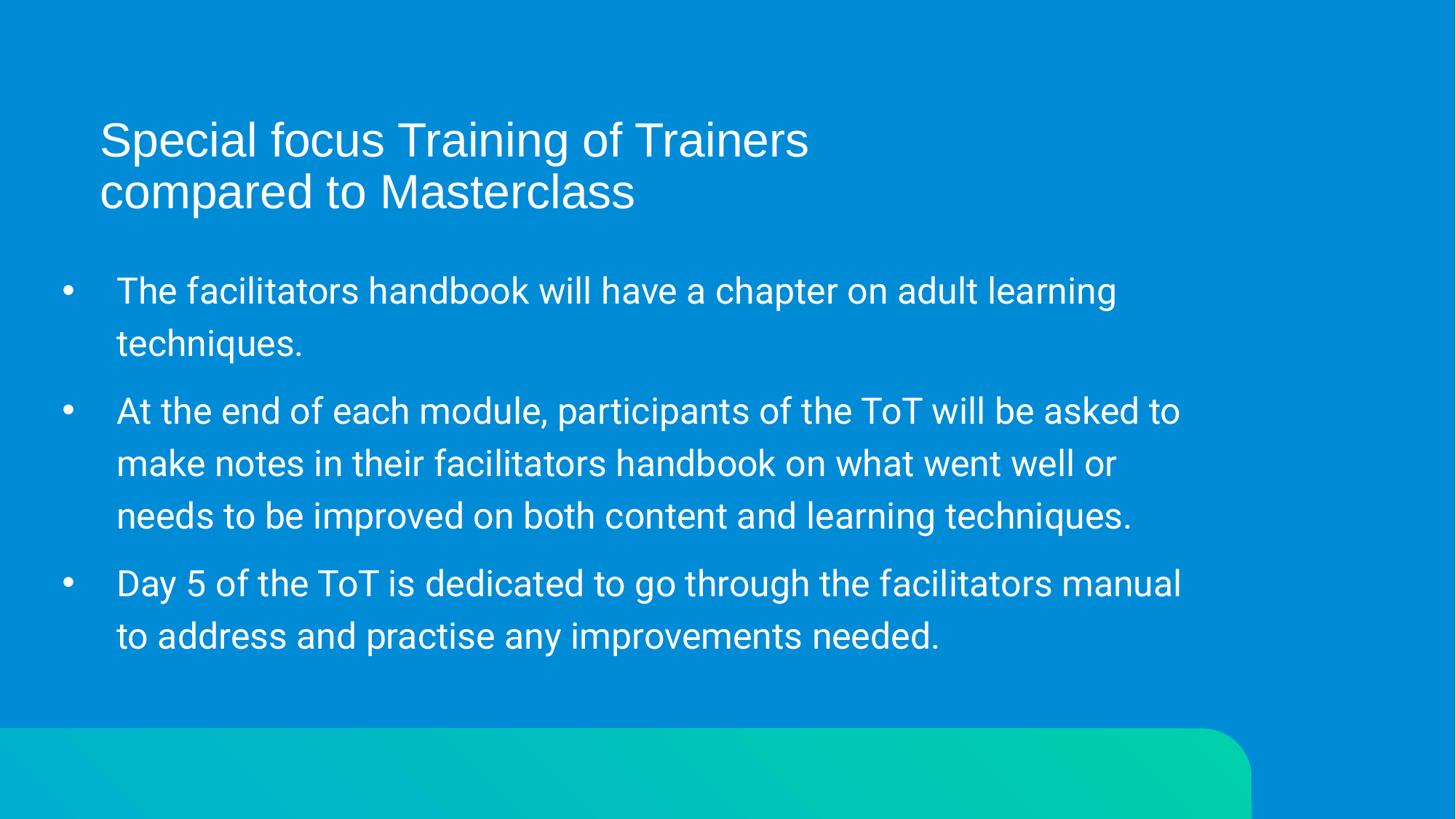

Special focus Training of Trainers compared to Masterclass
The facilitators handbook will have a chapter on adult learning techniques.
At the end of each module, participants of the ToT will be asked to make notes in their facilitators handbook on what went well or needs to be improved on both content and learning techniques.
Day 5 of the ToT is dedicated to go through the facilitators manual to address and practise any improvements needed.